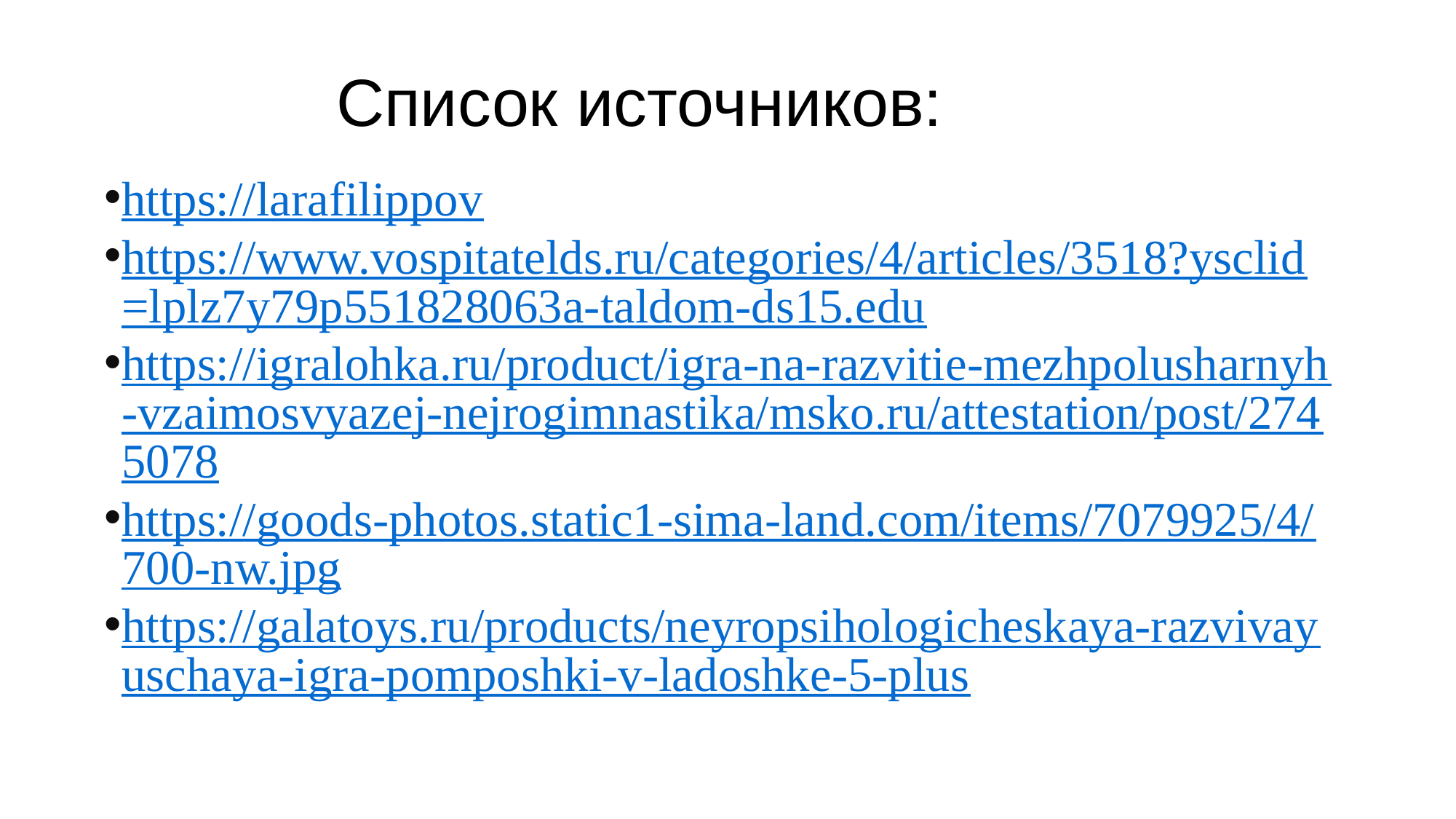

Список источников:
https://larafilippov
https://www.vospitatelds.ru/categories/4/articles/3518?ysclid=lplz7y79p551828063a-taldom-ds15.edu
https://igralohka.ru/product/igra-na-razvitie-mezhpolusharnyh-vzaimosvyazej-nejrogimnastika/msko.ru/attestation/post/2745078
https://goods-photos.static1-sima-land.com/items/7079925/4/700-nw.jpg
https://galatoys.ru/products/neyropsihologicheskaya-razvivayuschaya-igra-pomposhki-v-ladoshke-5-plus